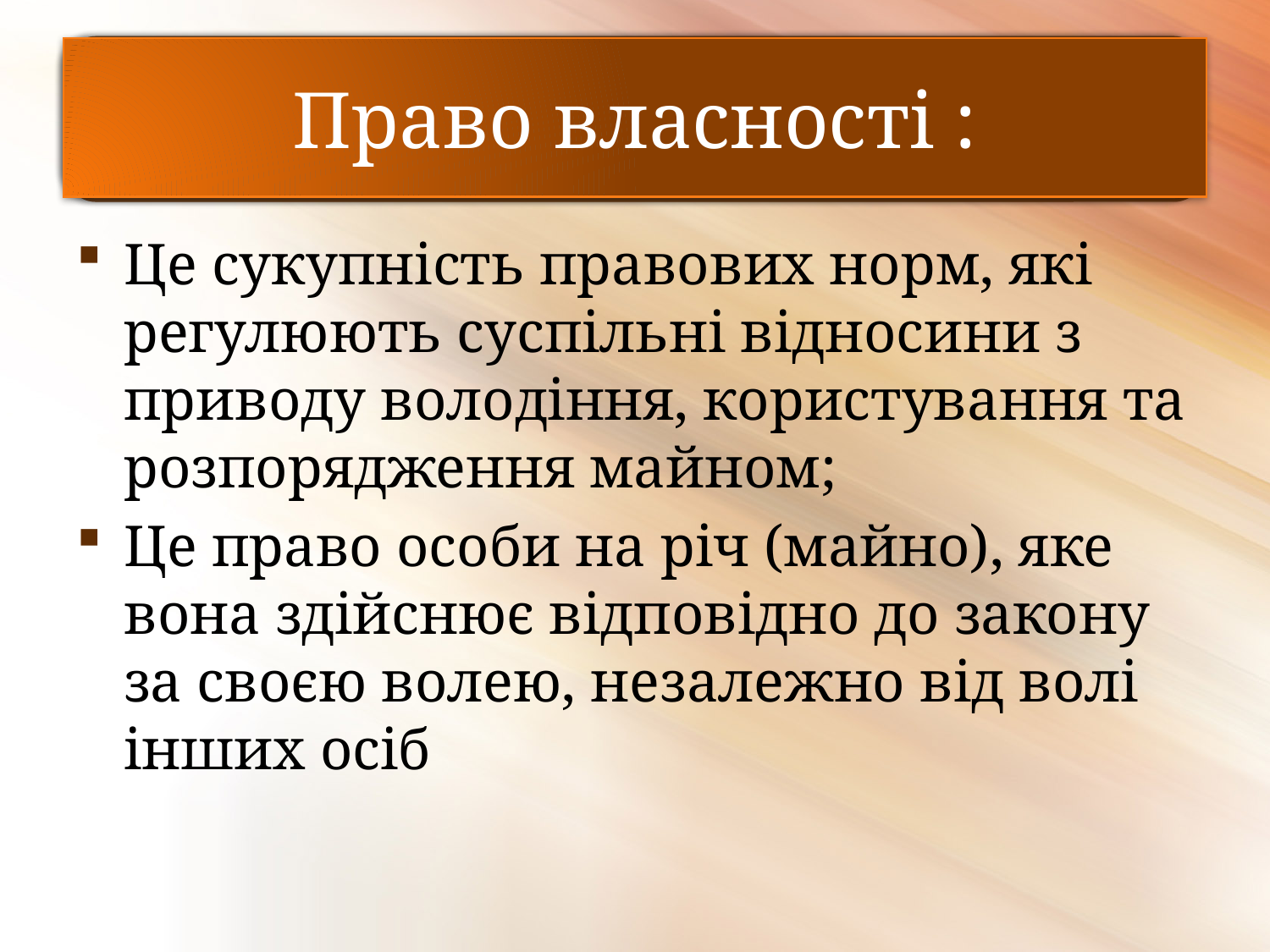

# Право власності :
Це сукупність правових норм, які регулюють суспільні відносини з приводу володіння, користування та розпорядження майном;
Це право особи на річ (майно), яке вона здійснює відповідно до закону за своєю волею, незалежно від волі інших осіб